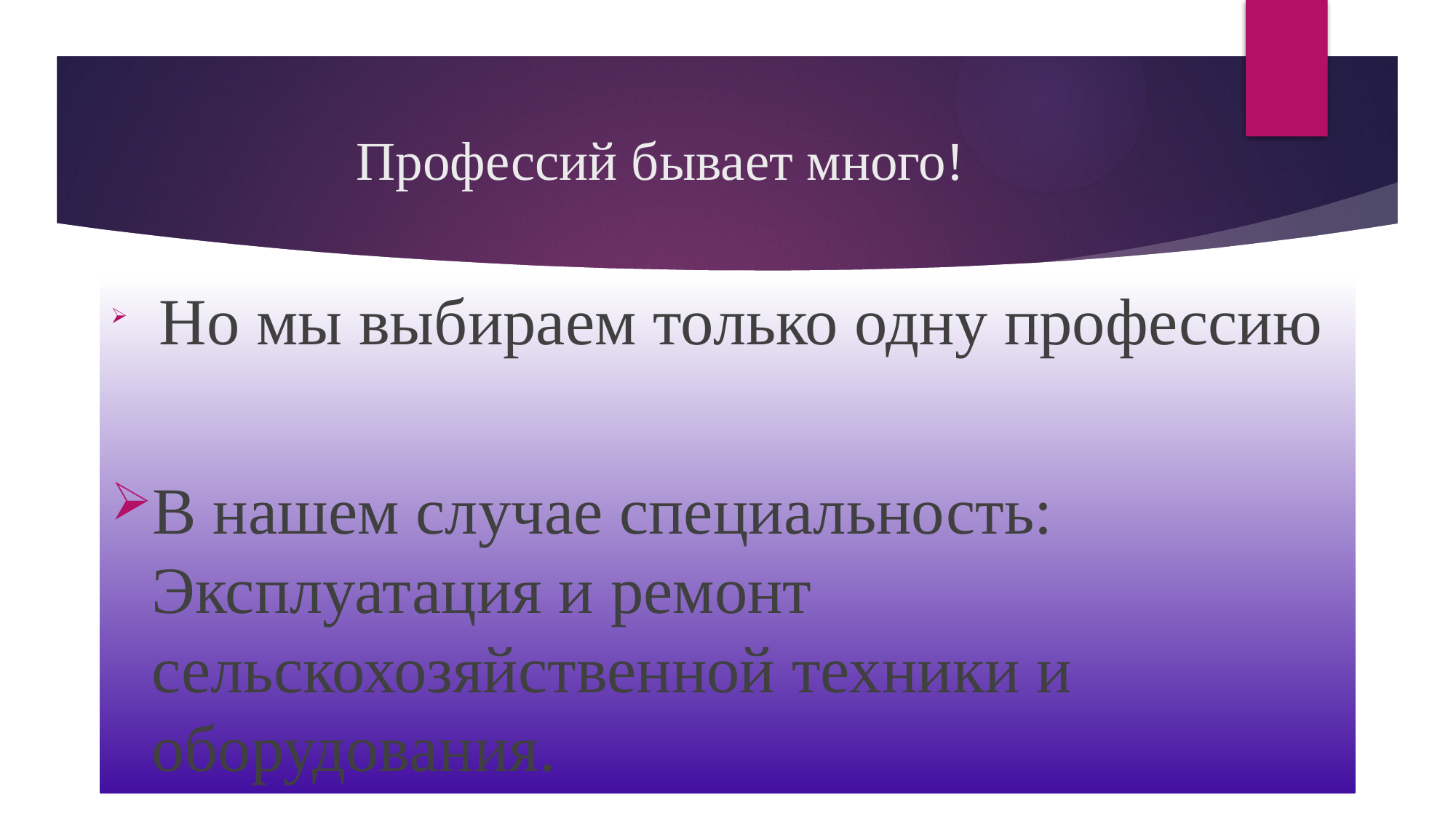

# Профессий бывает много!
 Но мы выбираем только одну профессию

В нашем случае специальность: Эксплуатация и ремонт сельскохозяйственной техники и оборудования.